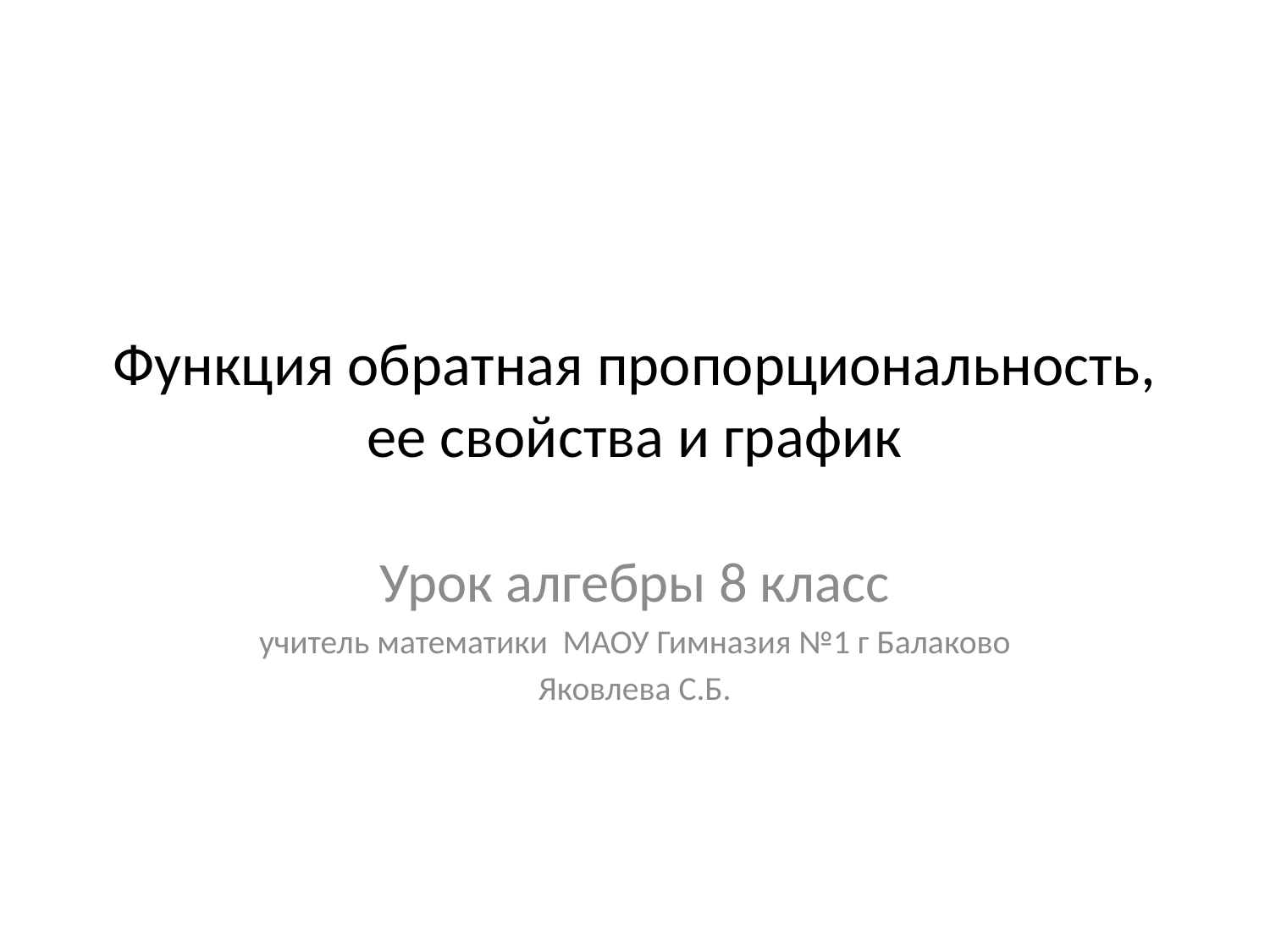

# Функция обратная пропорциональность, ее свойства и график
Урок алгебры 8 класс
учитель математики  МАОУ Гимназия №1 г Балаково
Яковлева С.Б.